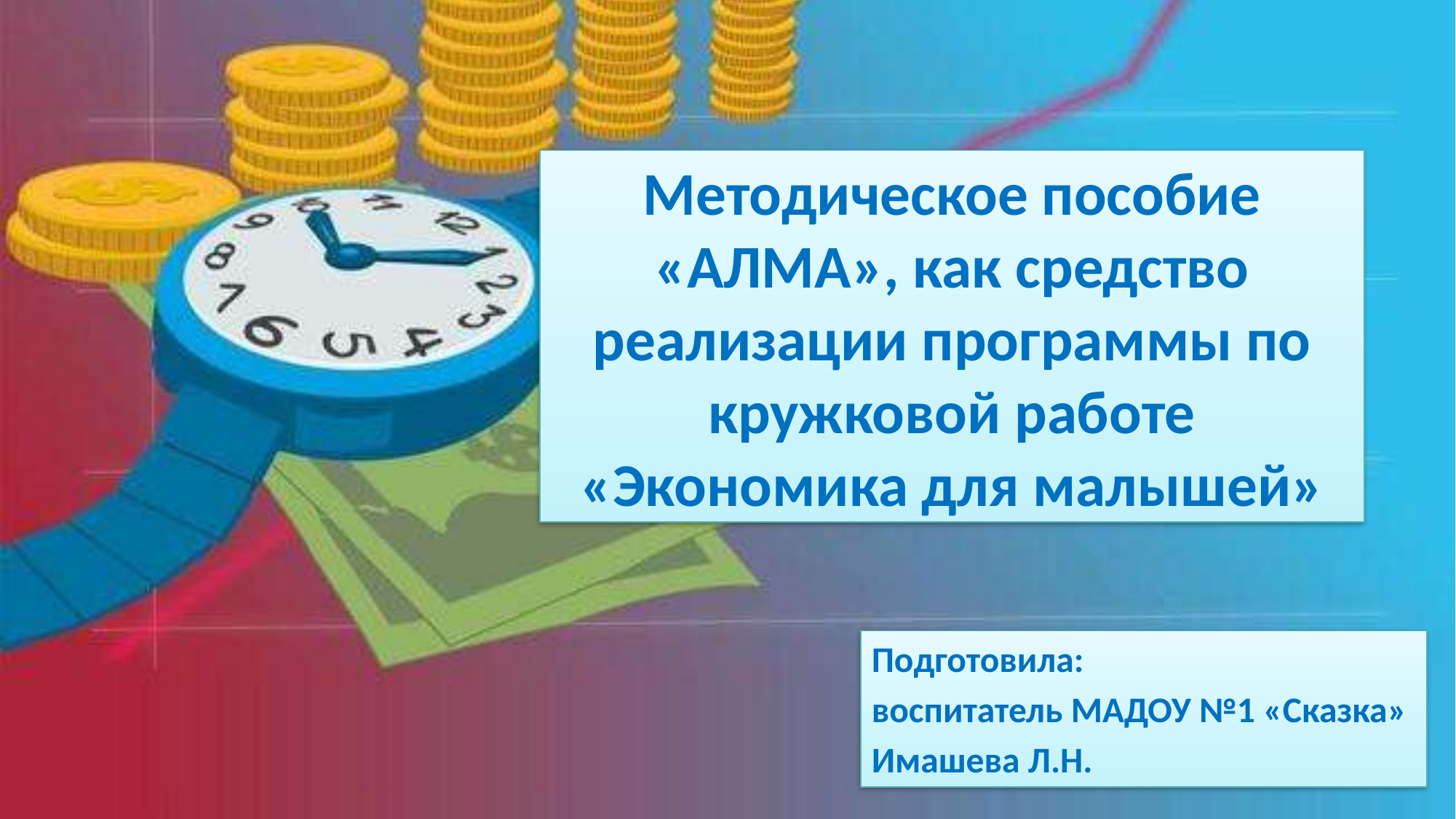

# Методическое пособие «АЛМА», как средство реализации программы по кружковой работе «Экономика для малышей»
Подготовила:
воспитатель МАДОУ №1 «Сказка»
Имашева Л.Н.